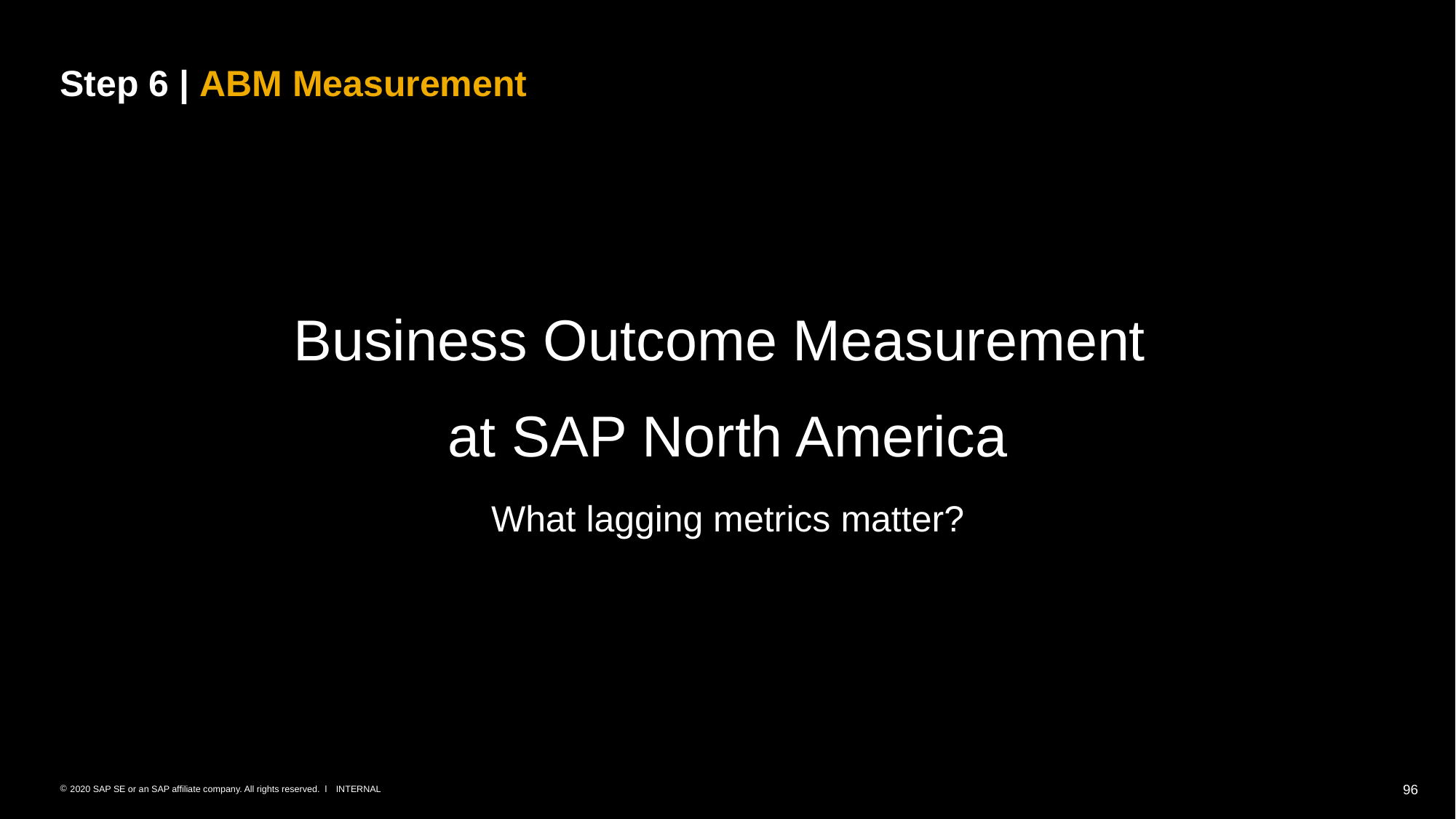

# Step 6 | ABM Measurement
Business Outcome Measurement
at SAP North America
What lagging metrics matter?